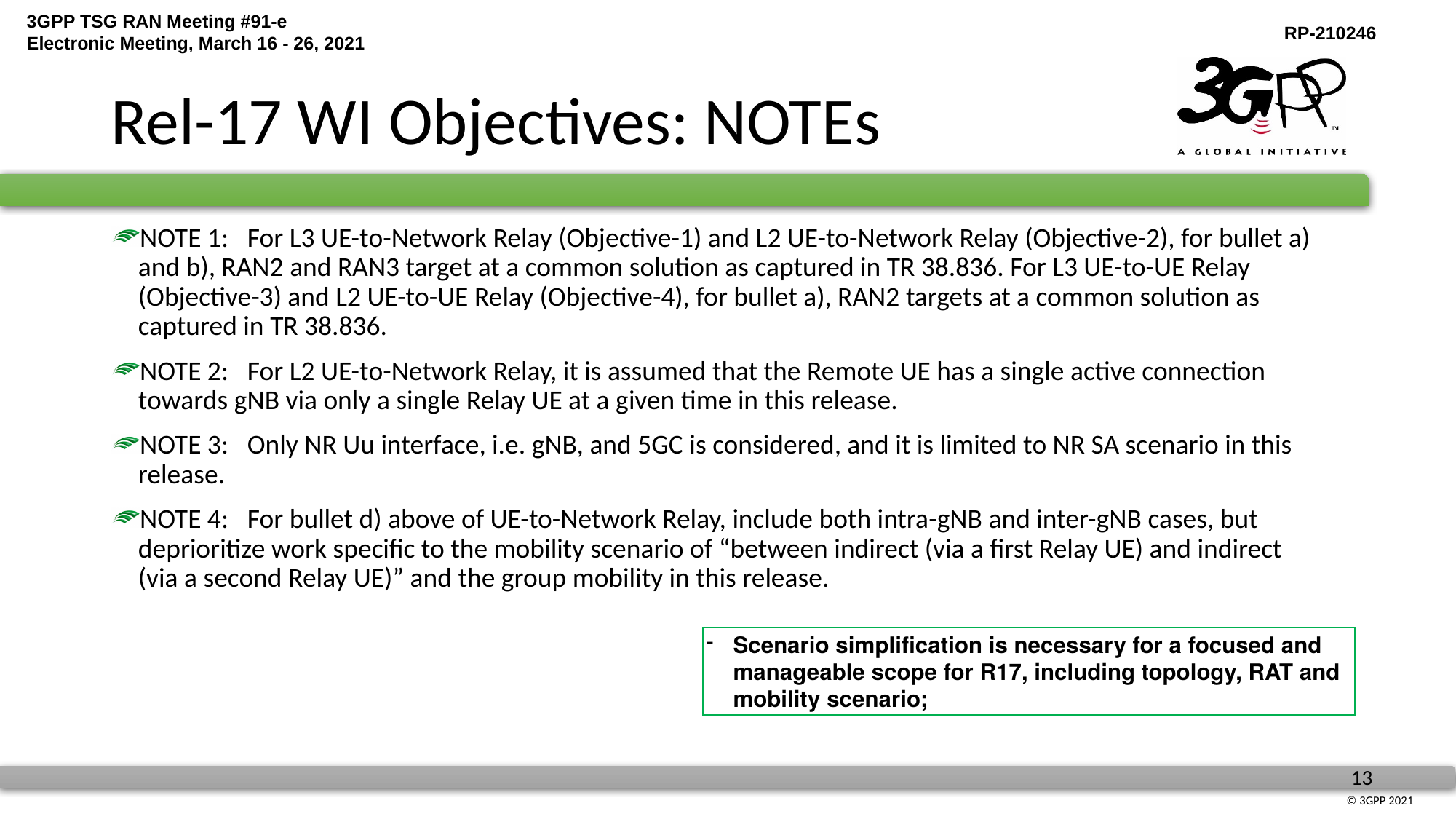

# Rel-17 WI Objectives: NOTEs
NOTE 1:	For L3 UE-to-Network Relay (Objective-1) and L2 UE-to-Network Relay (Objective-2), for bullet a) and b), RAN2 and RAN3 target at a common solution as captured in TR 38.836. For L3 UE-to-UE Relay (Objective-3) and L2 UE-to-UE Relay (Objective-4), for bullet a), RAN2 targets at a common solution as captured in TR 38.836.
NOTE 2:	For L2 UE-to-Network Relay, it is assumed that the Remote UE has a single active connection towards gNB via only a single Relay UE at a given time in this release.
NOTE 3:	Only NR Uu interface, i.e. gNB, and 5GC is considered, and it is limited to NR SA scenario in this release.
NOTE 4:	For bullet d) above of UE-to-Network Relay, include both intra-gNB and inter-gNB cases, but deprioritize work specific to the mobility scenario of “between indirect (via a first Relay UE) and indirect (via a second Relay UE)” and the group mobility in this release.

Scenario simplification is necessary for a focused and manageable scope for R17, including topology, RAT and mobility scenario;